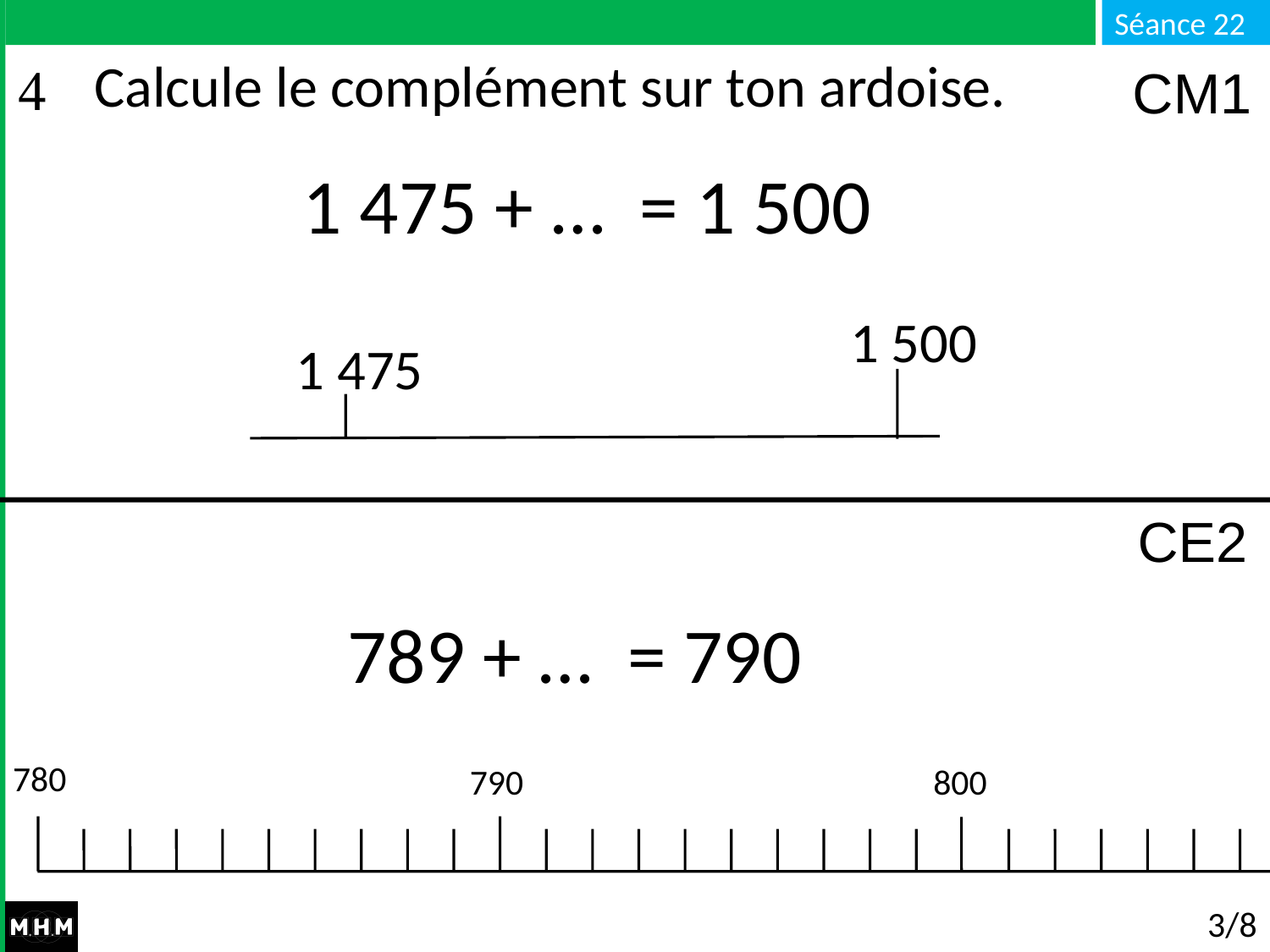

# Calcule le complément sur ton ardoise.
CM1
1 475 + …  = 1 500
1 500
1 475

CE2
789 + …  = 790
780
790
800
3/8